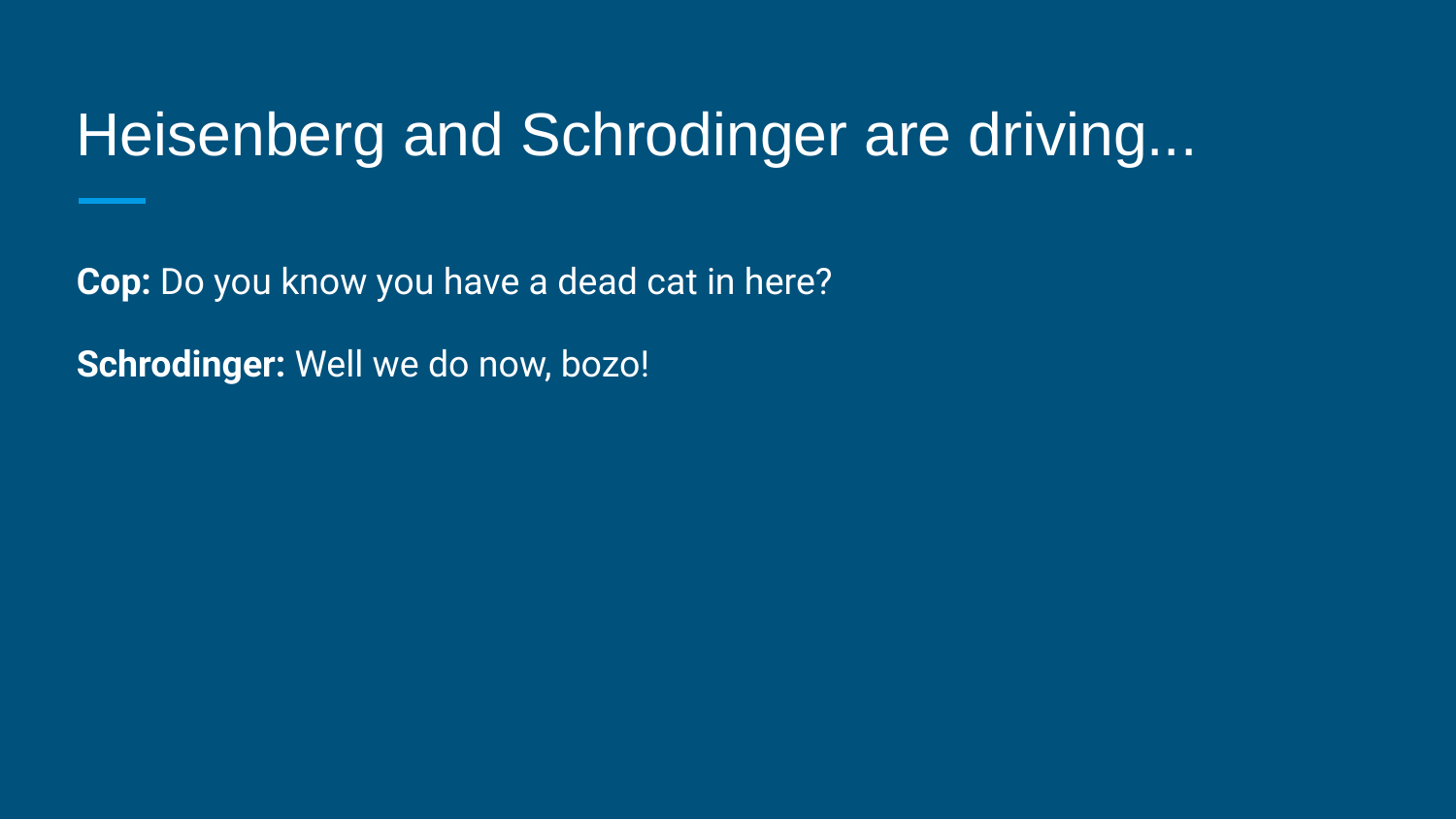

# Heisenberg and Schrodinger are driving...
Cop: Do you know you have a dead cat in here?
Schrodinger: Well we do now, bozo!